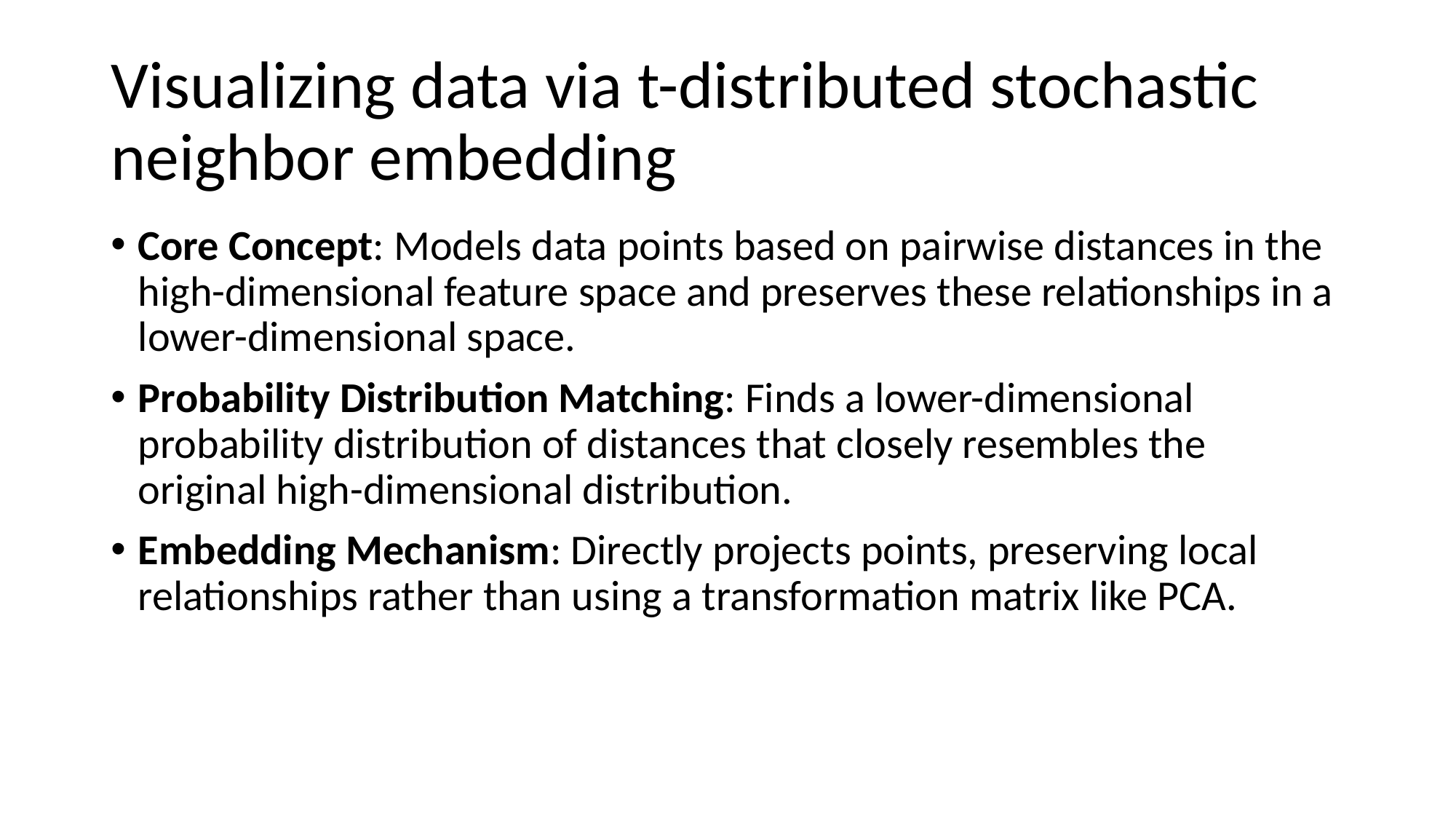

# Visualizing data via t-distributed stochastic neighbor embedding
Core Concept: Models data points based on pairwise distances in the high-dimensional feature space and preserves these relationships in a lower-dimensional space.
Probability Distribution Matching: Finds a lower-dimensional probability distribution of distances that closely resembles the original high-dimensional distribution.
Embedding Mechanism: Directly projects points, preserving local relationships rather than using a transformation matrix like PCA.